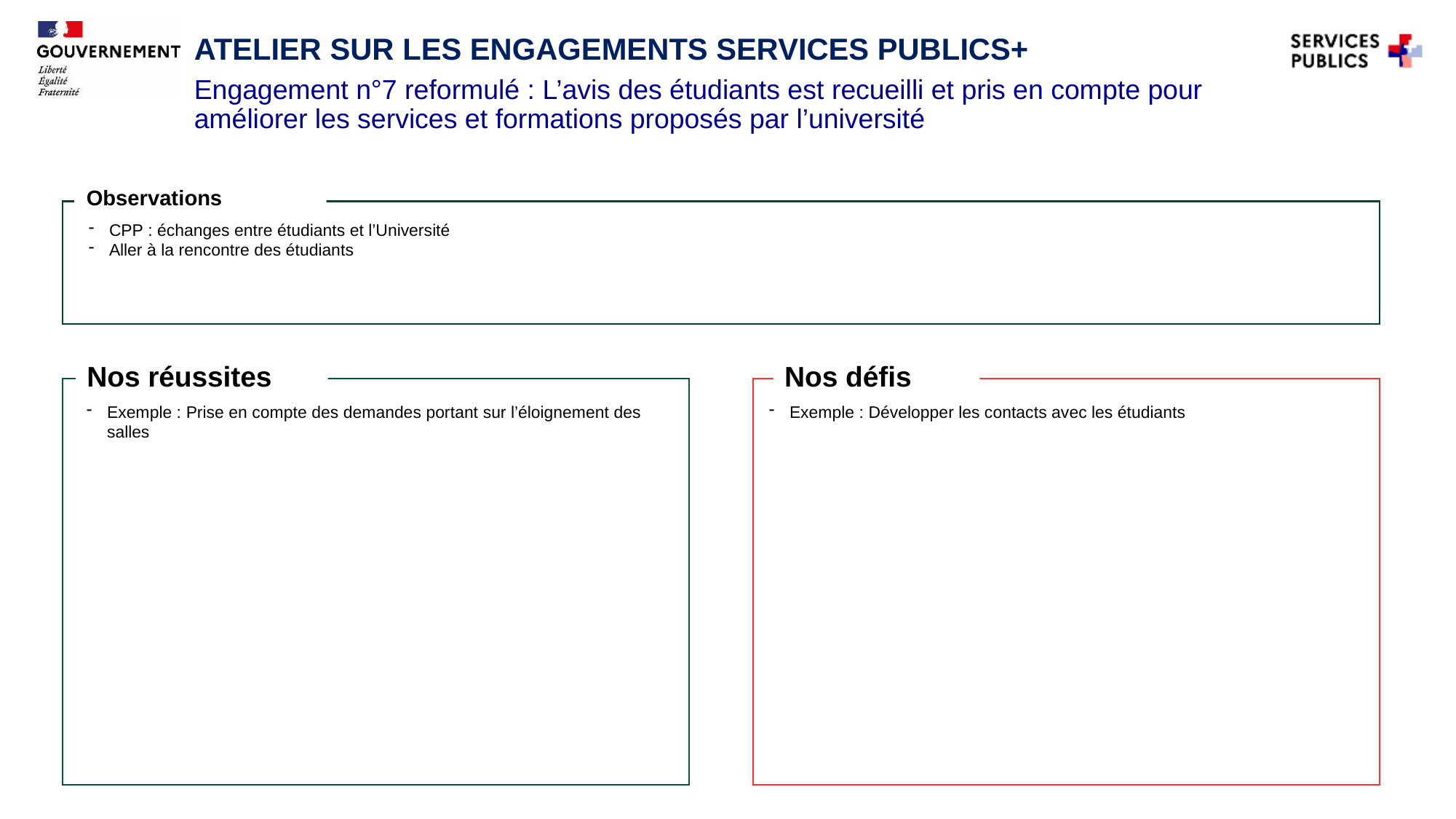

Atelier sur les engagements Services publics+
# Engagement n°7 reformulé : L’avis des étudiants est recueilli et pris en compte pour améliorer les services et formations proposés par l’université
  Observations

CPP : échanges entre étudiants et l’Université
Aller à la rencontre des étudiants
Nos réussites
Nos défis

Exemple : Prise en compte des demandes portant sur l’éloignement des salles
Exemple : Développer les contacts avec les étudiants